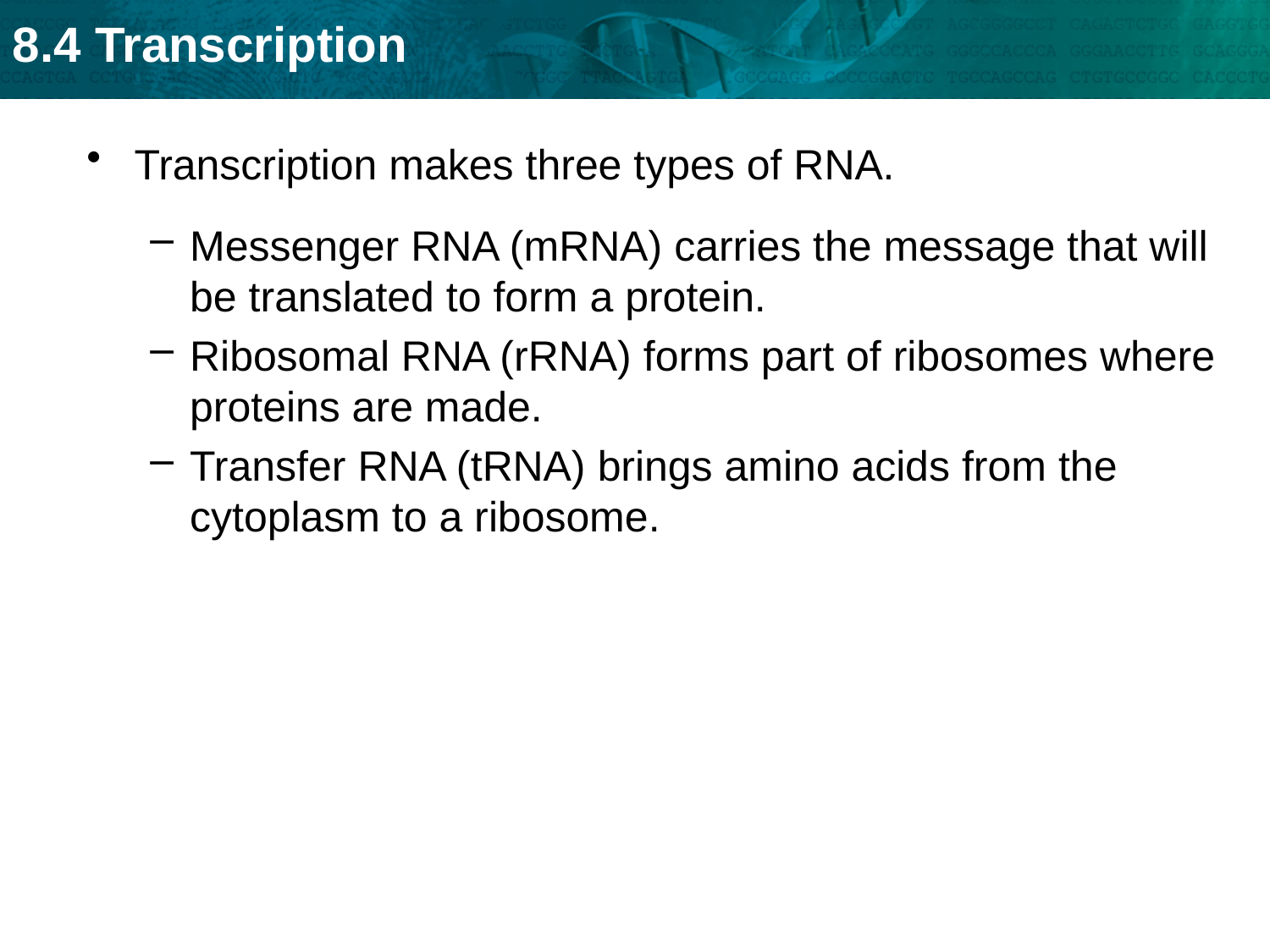

Transcription makes three types of RNA.
Messenger RNA (mRNA) carries the message that will be translated to form a protein.
Ribosomal RNA (rRNA) forms part of ribosomes where proteins are made.
Transfer RNA (tRNA) brings amino acids from the cytoplasm to a ribosome.